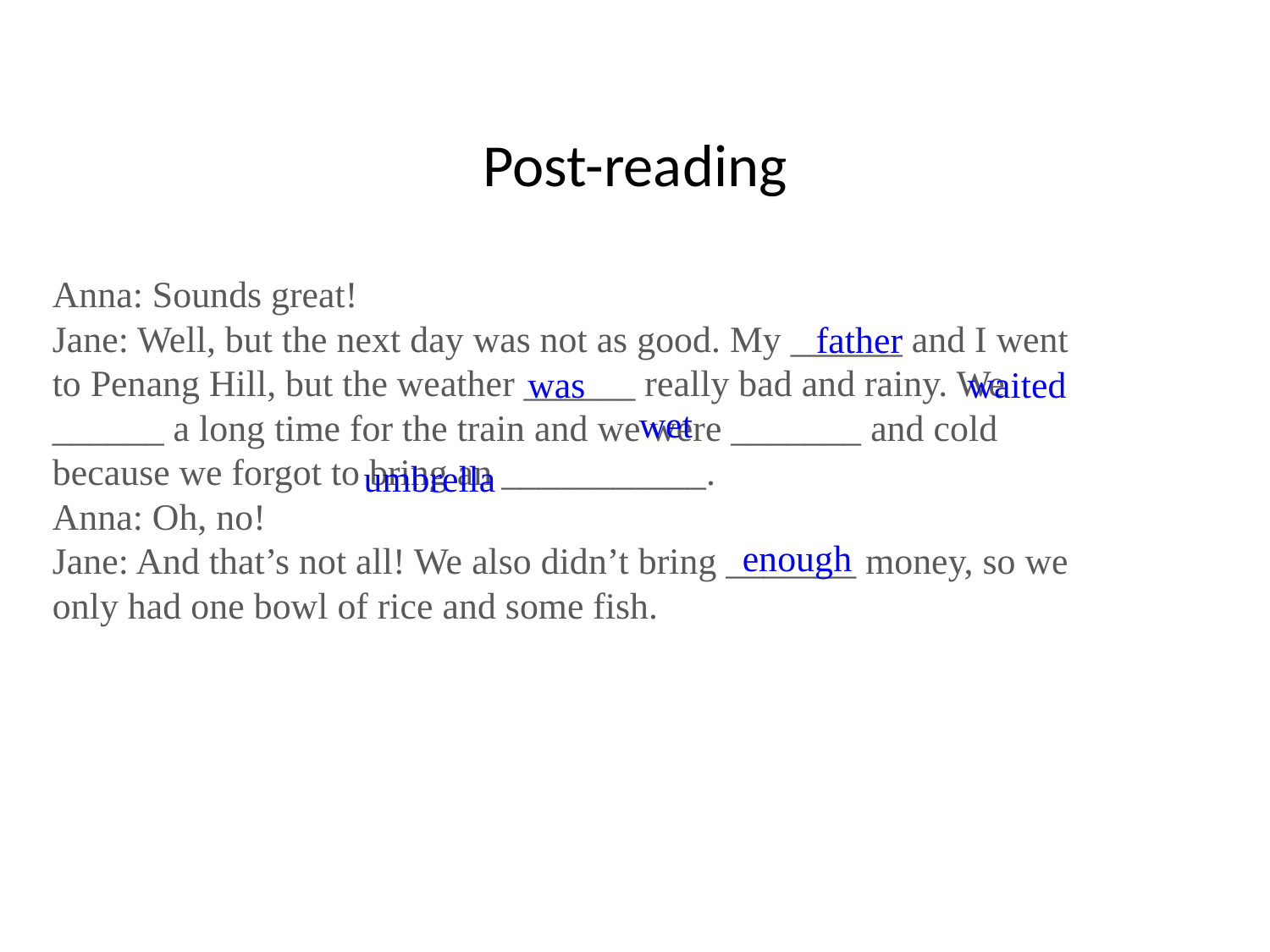

# Post-reading
Anna: Sounds great!
Jane: Well, but the next day was not as good. My ______ and I went to Penang Hill, but the weather ______ really bad and rainy. We ______ a long time for the train and we were _______ and cold because we forgot to bring an ___________.
Anna: Oh, no!
Jane: And that’s not all! We also didn’t bring _______ money, so we only had one bowl of rice and some fish.
father
was
waited
wet
umbrella
enough